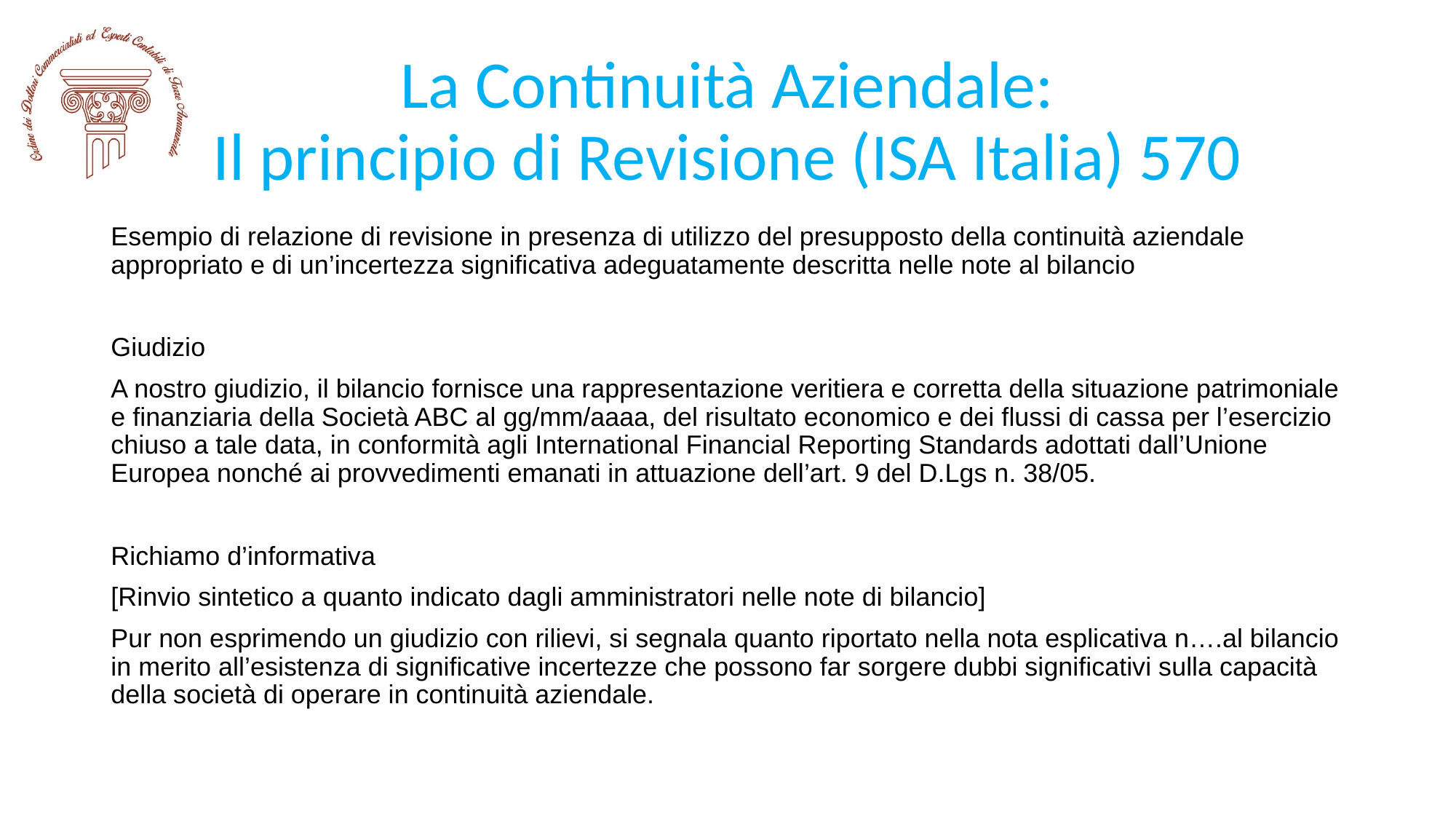

# La Continuità Aziendale: Il principio di Revisione (ISA Italia) 570
Esempio di relazione di revisione in presenza di utilizzo del presupposto della continuità aziendale appropriato e di un’incertezza significativa adeguatamente descritta nelle note al bilancio

Giudizio
A nostro giudizio, il bilancio fornisce una rappresentazione veritiera e corretta della situazione patrimoniale e finanziaria della Società ABC al gg/mm/aaaa, del risultato economico e dei flussi di cassa per l’esercizio chiuso a tale data, in conformità agli International Financial Reporting Standards adottati dall’Unione Europea nonché ai provvedimenti emanati in attuazione dell’art. 9 del D.Lgs n. 38/05.

Richiamo d’informativa
[Rinvio sintetico a quanto indicato dagli amministratori nelle note di bilancio]
Pur non esprimendo un giudizio con rilievi, si segnala quanto riportato nella nota esplicativa n….al bilancio in merito all’esistenza di significative incertezze che possono far sorgere dubbi significativi sulla capacità della società di operare in continuità aziendale.